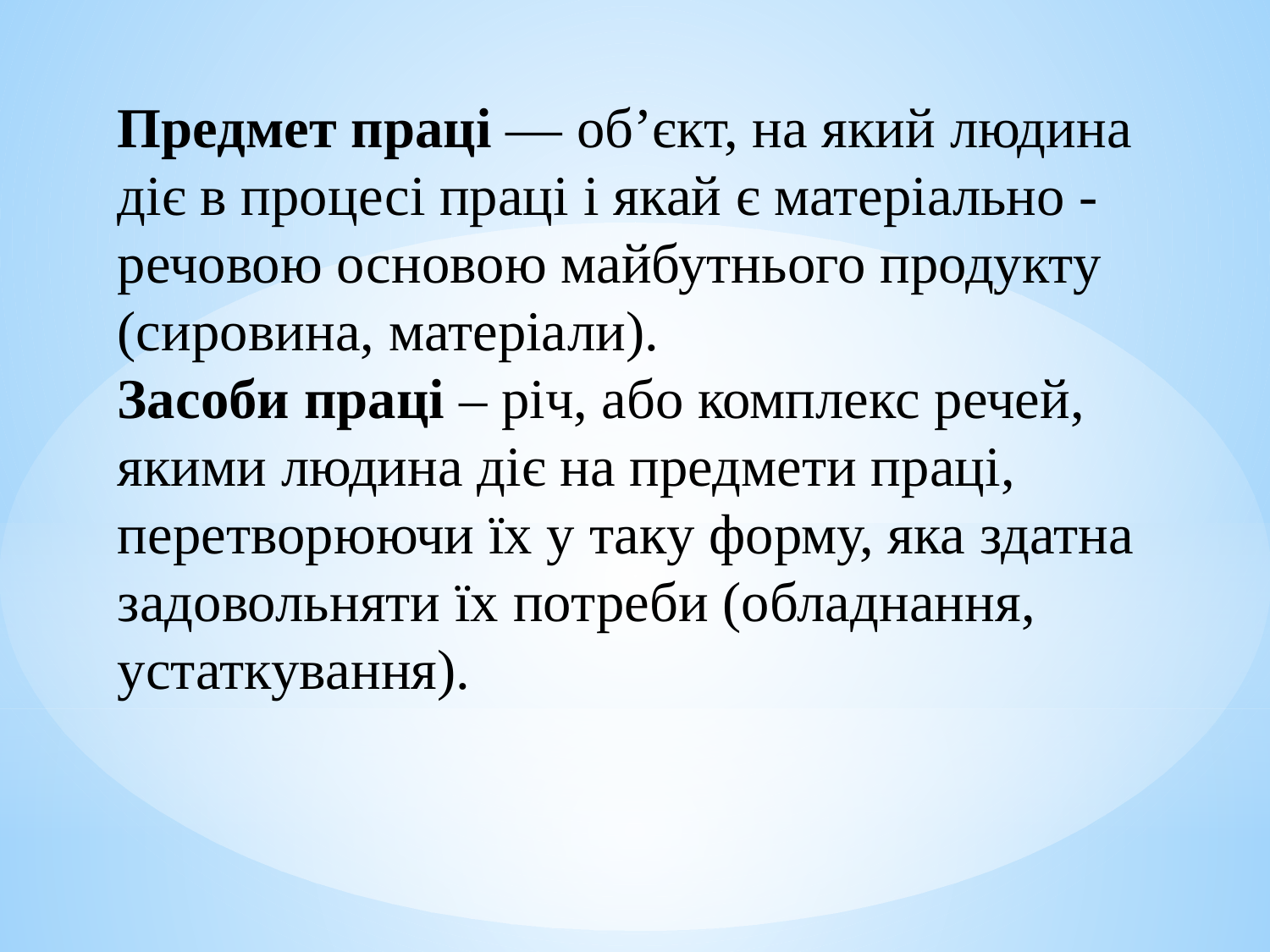

Предмет праці — об’єкт, на який людина діє в процесі праці i якай є матеріально - речовою основою майбутнього продукту (сировина, матеріали).
Засоби праці – річ, або комплекс речей, якими людина діє на предмети праці, перетворюючи їх у таку форму, яка здатна задовольняти їх потреби (обладнання, устаткування).